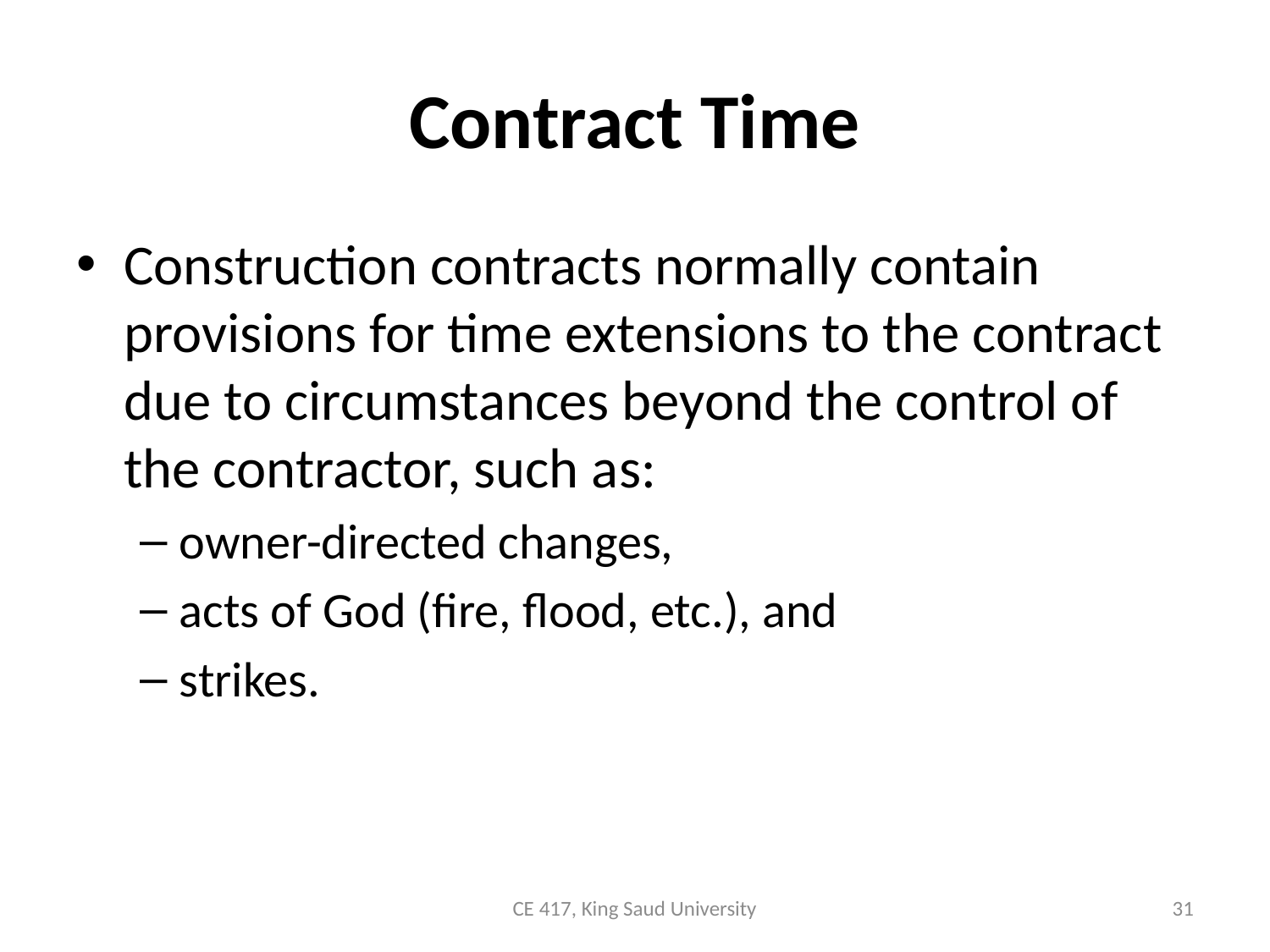

# Contract Time
Construction contracts normally contain provisions for time extensions to the contract due to circumstances beyond the control of the contractor, such as:
owner-directed changes,
acts of God (fire, flood, etc.), and
strikes.
CE 417, King Saud University
31